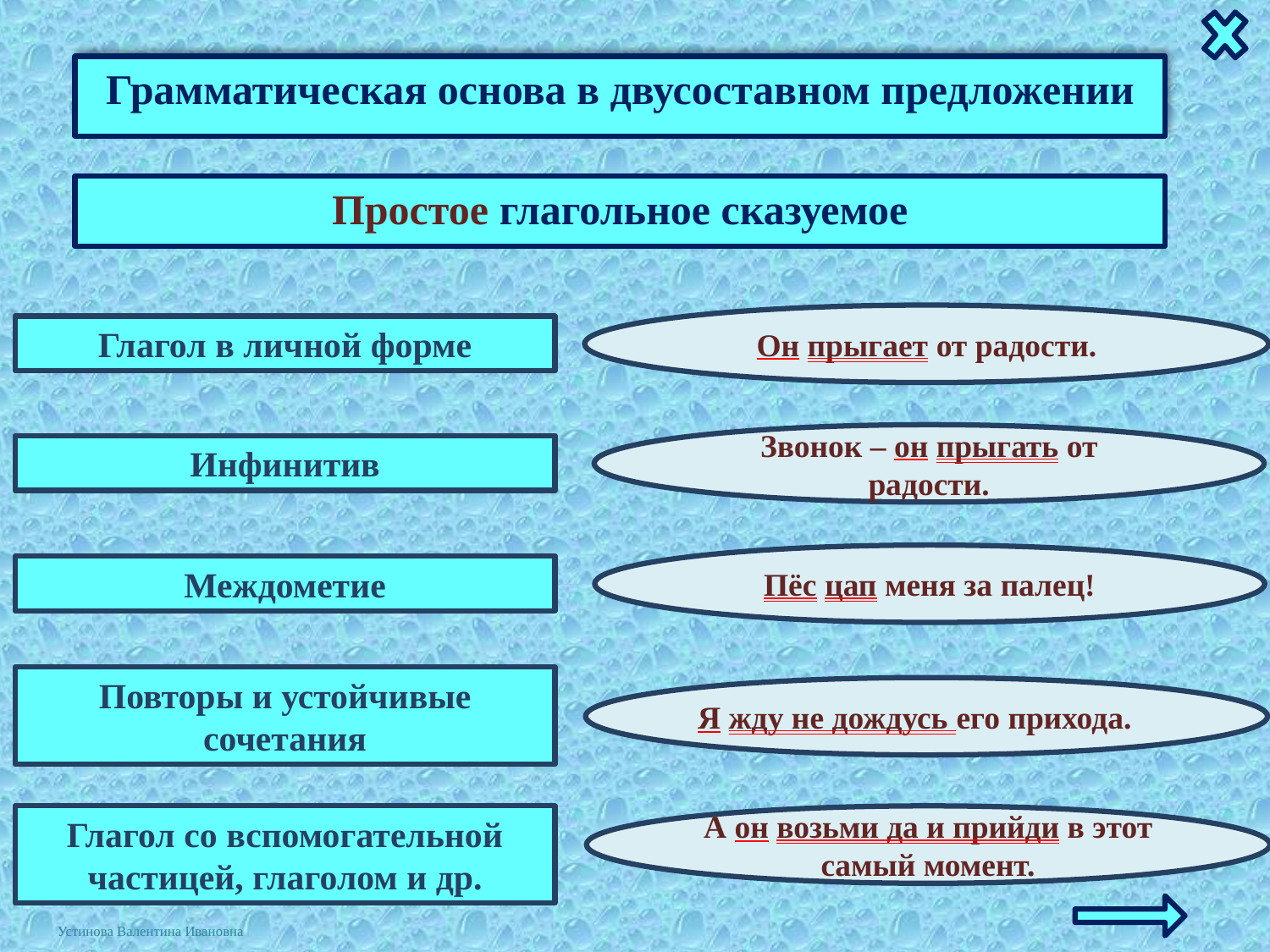

Грамматическая основа в двусоставном предложении
Простое глагольное сказуемое
Он прыгает от радости.
Глагол в личной форме
Звонок – он прыгать от радости.
Инфинитив
Пёс цап меня за палец!
Междометие
Повторы и устойчивые сочетания
Я жду не дождусь его прихода.
Глагол со вспомогательной частицей, глаголом и др.
А он возьми да и прийди в этот самый момент.

Устинова Валентина Ивановна